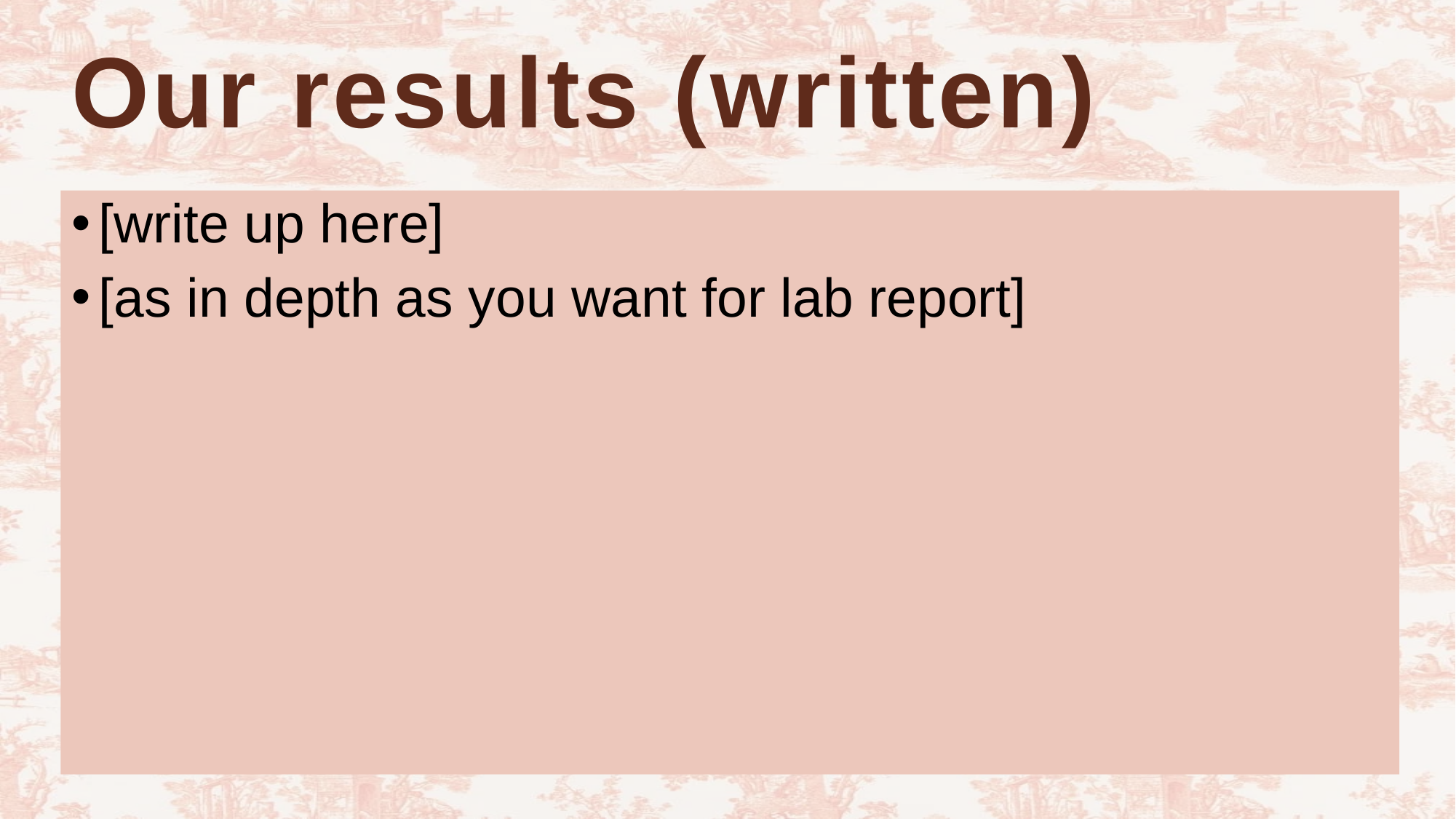

# Our results (written)
[write up here]
[as in depth as you want for lab report]